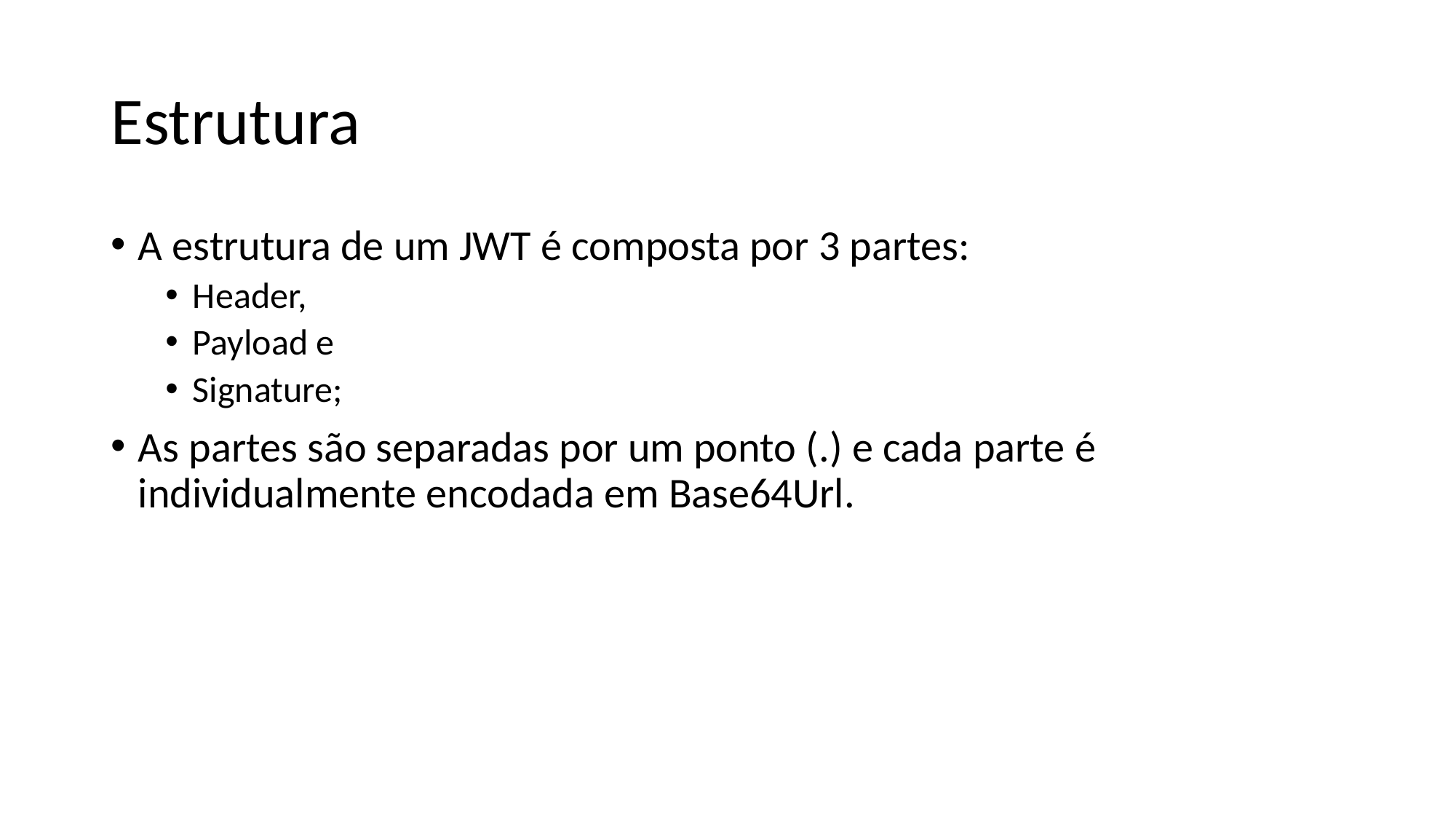

# Estrutura
A estrutura de um JWT é composta por 3 partes:
Header,
Payload e
Signature;
As partes são separadas por um ponto (.) e cada parte é individualmente encodada em Base64Url.